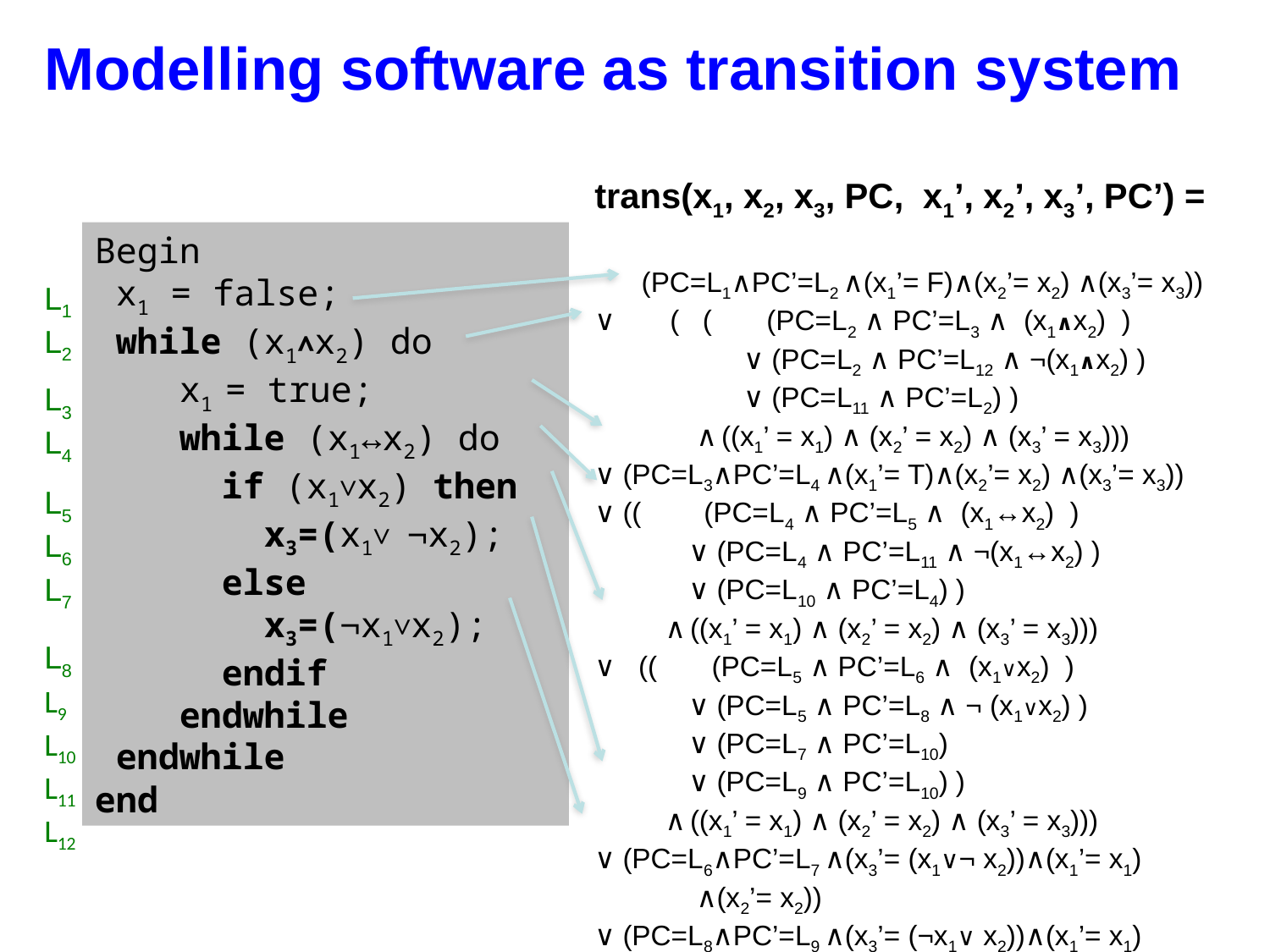

# Modelling software as transition system
trans(x1, x2, x3, PC,  x1’, x2’, x3’, PC’) =

      (PC=L1∧PC’=L2 ∧(x1’= F)∧(x2’= x2) ∧(x3’= x3))
∨       (   (       (PC=L2 ∧ PC’=L3 ∧  (x1∧x2)  )
                   ∨ (PC=L2 ∧ PC’=L12 ∧ ¬(x1∧x2) )
                   ∨ (PC=L11 ∧ PC’=L2) )
             ∧ ((x1’ = x1) ∧ (x2’ = x2) ∧ (x3’ = x3)))
∨ (PC=L3∧PC’=L4 ∧(x1’= T)∧(x2’= x2) ∧(x3’= x3))
∨ ((        (PC=L4 ∧ PC’=L5 ∧  (x1↔x2)  )
            ∨ (PC=L4 ∧ PC’=L11 ∧ ¬(x1↔x2) )
            ∨ (PC=L10 ∧ PC’=L4) )
         ∧ ((x1’ = x1) ∧ (x2’ = x2) ∧ (x3’ = x3)))
∨   ((       (PC=L5 ∧ PC’=L6 ∧  (x1∨x2)  )
            ∨ (PC=L5 ∧ PC’=L8 ∧ ¬ (x1∨x2) )
            ∨ (PC=L7 ∧ PC’=L10)
            ∨ (PC=L9 ∧ PC’=L10) )
         ∧ ((x1’ = x1) ∧ (x2’ = x2) ∧ (x3’ = x3)))
∨ (PC=L6∧PC’=L7 ∧(x3’= (x1∨¬ x2))∧(x1’= x1)
             ∧(x2’= x2))
∨ (PC=L8∧PC’=L9 ∧(x3’= (¬x1∨ x2))∧(x1’= x1)
            ∧(x2’= x2))
Begin
 x1 = false;
 while (x1∧x2) do
    x1 = true;
    while (x1↔x2) do
      if (x1∨x2) then
        x3=(x1∨ ¬x2);
      else
        x3=(¬x1∨x2);
      endif
    endwhile
 endwhile
end
L1
L2

L3
L4

L5
L6
L7

L8
L9
L10
L11
L12